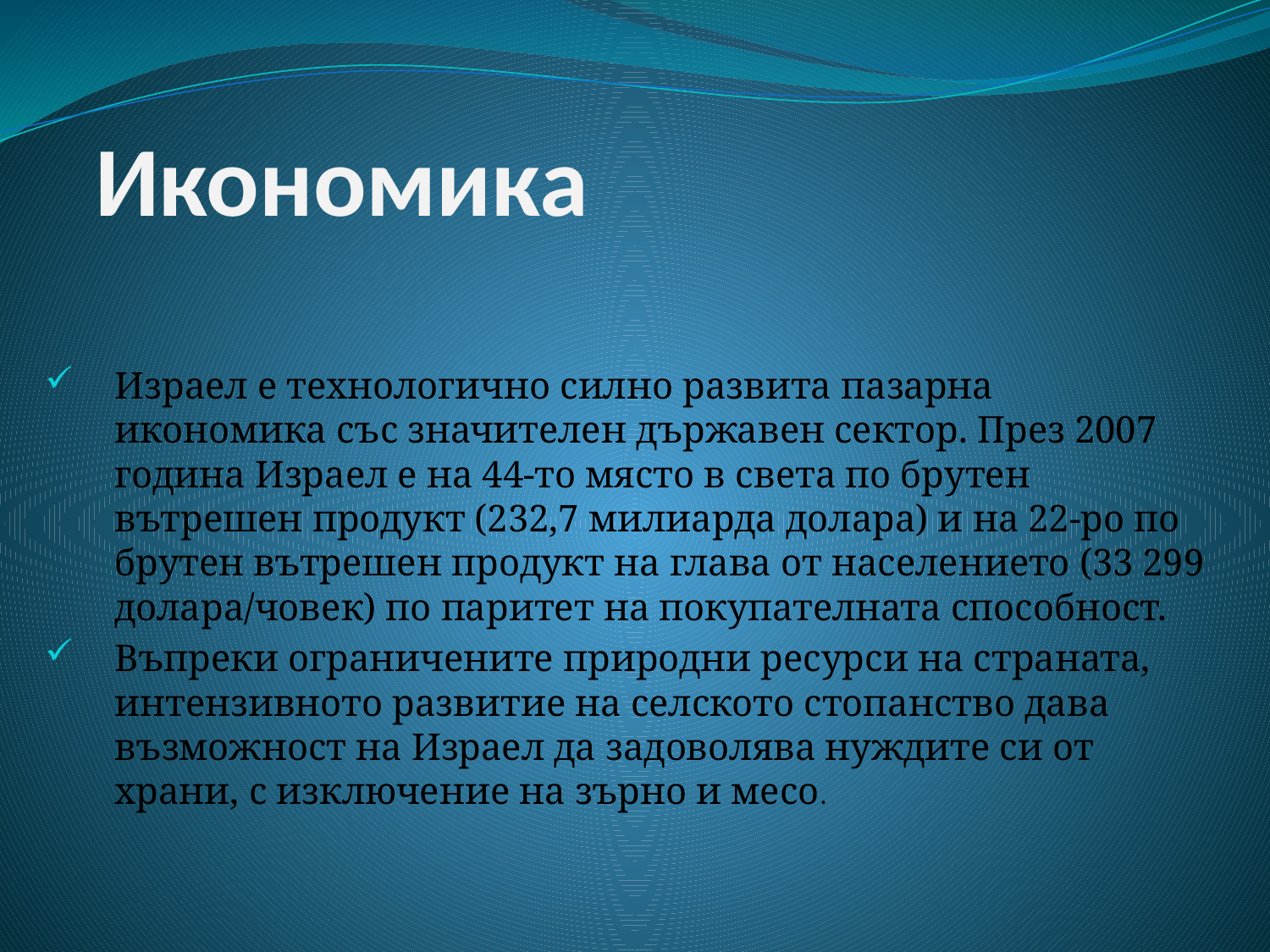

# Икономика
Израел е технологично силно развита пазарна икономика със значителен държавен сектор. През 2007 година Израел е на 44-то място в света по брутен вътрешен продукт (232,7 милиарда долара) и на 22-ро по брутен вътрешен продукт на глава от населението (33 299 долара/човек) по паритет на покупателната способност.
Въпреки ограничените природни ресурси на страната, интензивното развитие на селското стопанство дава възможност на Израел да задоволява нуждите си от храни, с изключение на зърно и месо.